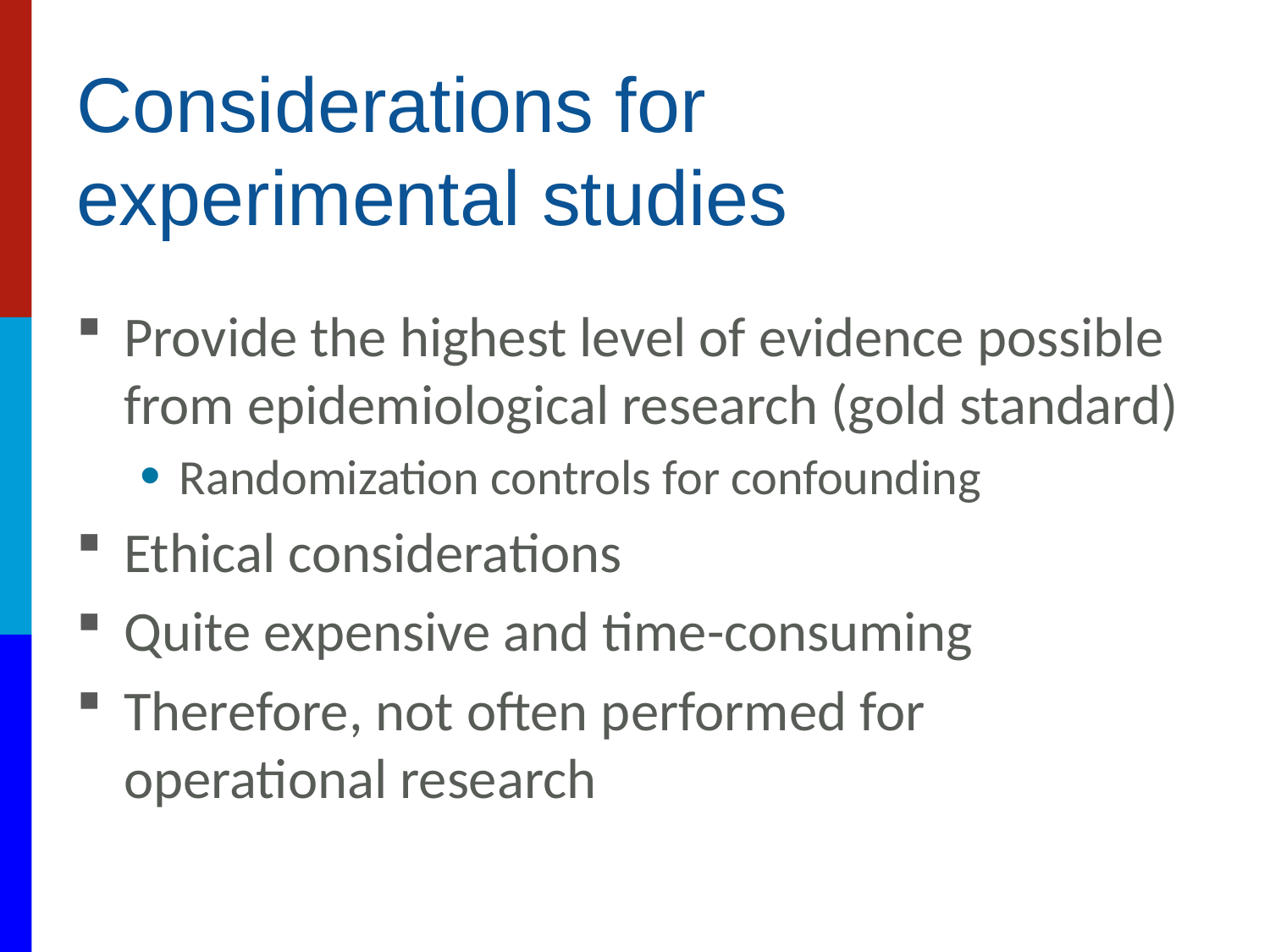

# Considerations for experimental studies
Provide the highest level of evidence possible from epidemiological research (gold standard)
Randomization controls for confounding
Ethical considerations
Quite expensive and time-consuming
Therefore, not often performed for operational research